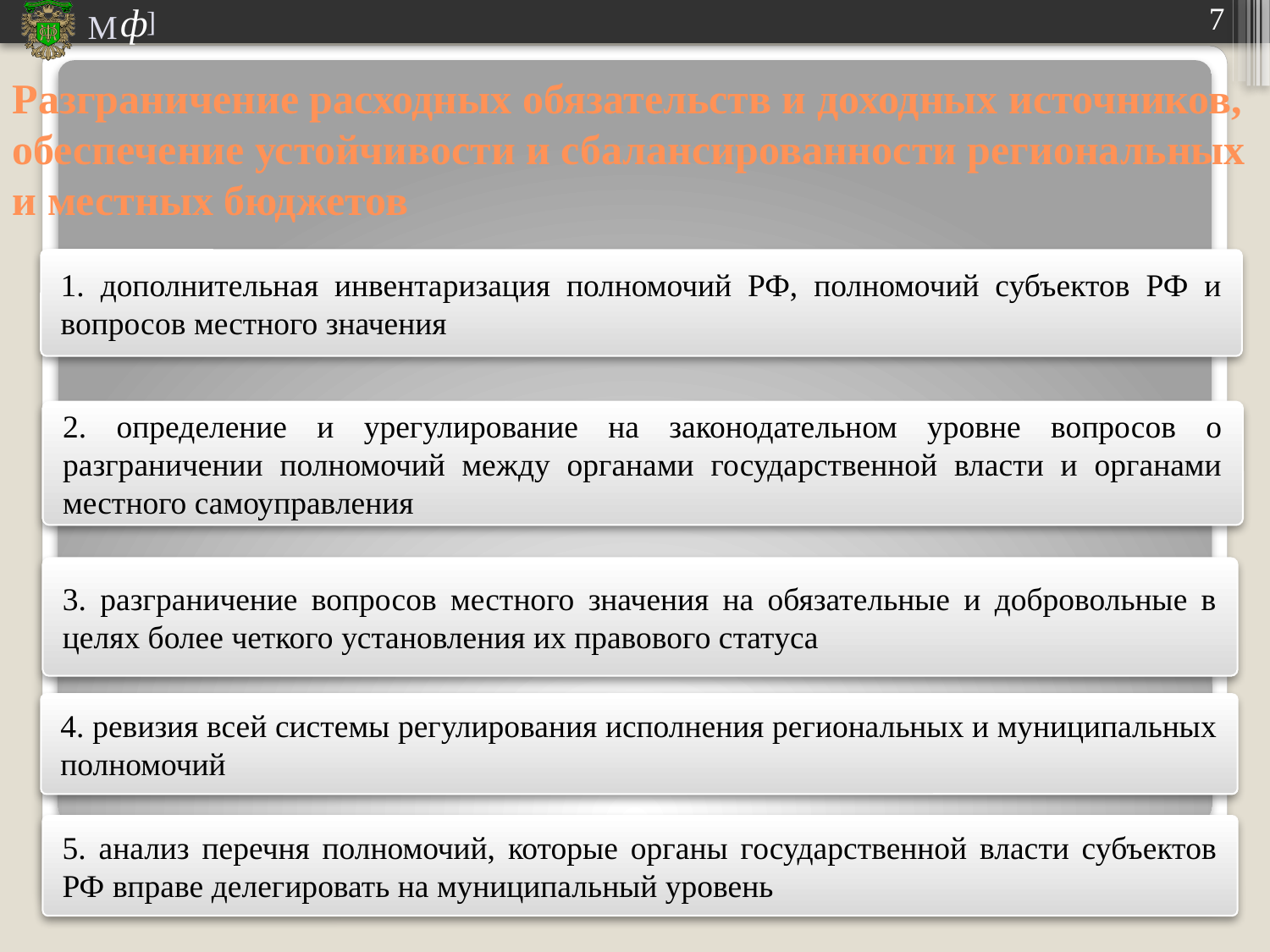

# Разграничение расходных обязательств и доходных источников, обеспечение устойчивости и сбалансированности региональных и местных бюджетов
1. дополнительная инвентаризация полномочий РФ, полномочий субъектов РФ и вопросов местного значения
2. определение и урегулирование на законодательном уровне вопросов о разграничении полномочий между органами государственной власти и органами местного самоуправления
3. разграничение вопросов местного значения на обязательные и добровольные в целях более четкого установления их правового статуса
4. ревизия всей системы регулирования исполнения региональных и муниципальных полномочий
5. анализ перечня полномочий, которые органы государственной власти субъектов РФ вправе делегировать на муниципальный уровень